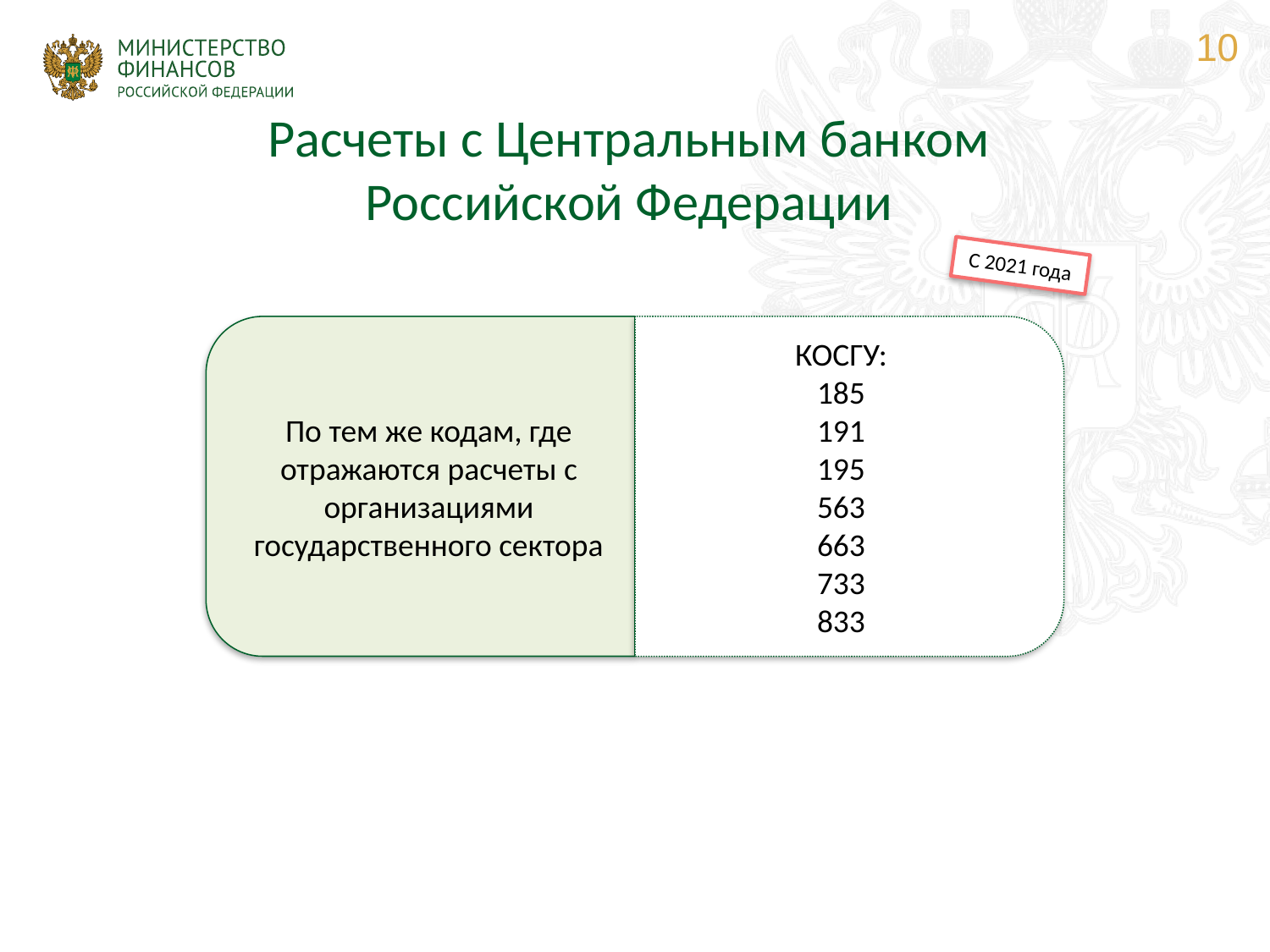

10
# Расчеты с Центральным банком Российской Федерации
С 2021 года
По тем же кодам, где отражаются расчеты с организациями государственного сектора
КОСГУ:
185
191
195
563
663
733
833